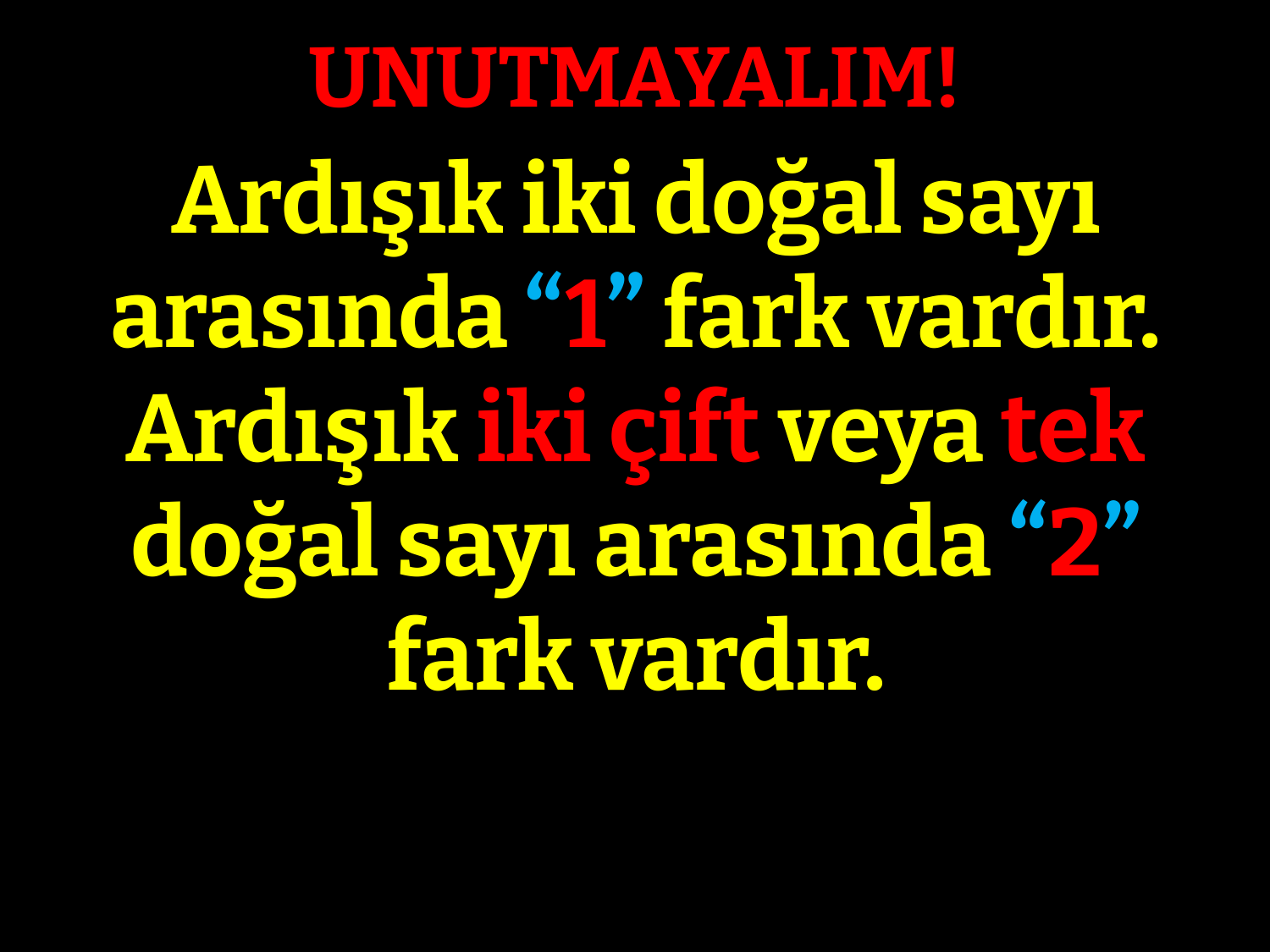

UNUTMAYALIM!
Ardışık iki doğal sayı arasında “1” fark vardır. Ardışık iki çift veya tek doğal sayı arasında “2” fark vardır.
#